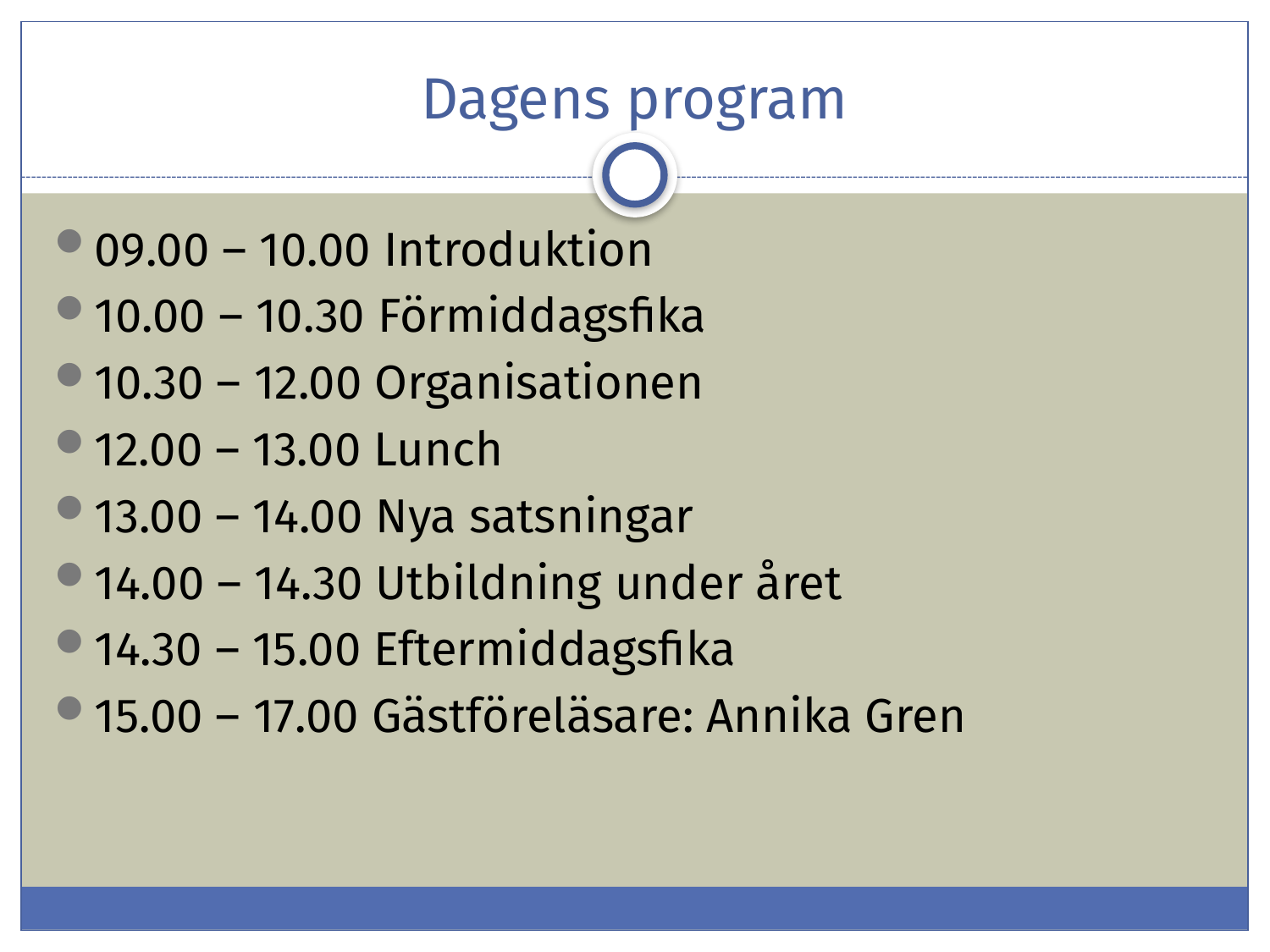

# Dagens program
09.00 – 10.00 Introduktion
10.00 – 10.30 Förmiddagsfika
10.30 – 12.00 Organisationen
12.00 – 13.00 Lunch
13.00 – 14.00 Nya satsningar
14.00 – 14.30 Utbildning under året
14.30 – 15.00 Eftermiddagsfika
15.00 – 17.00 Gästföreläsare: Annika Gren